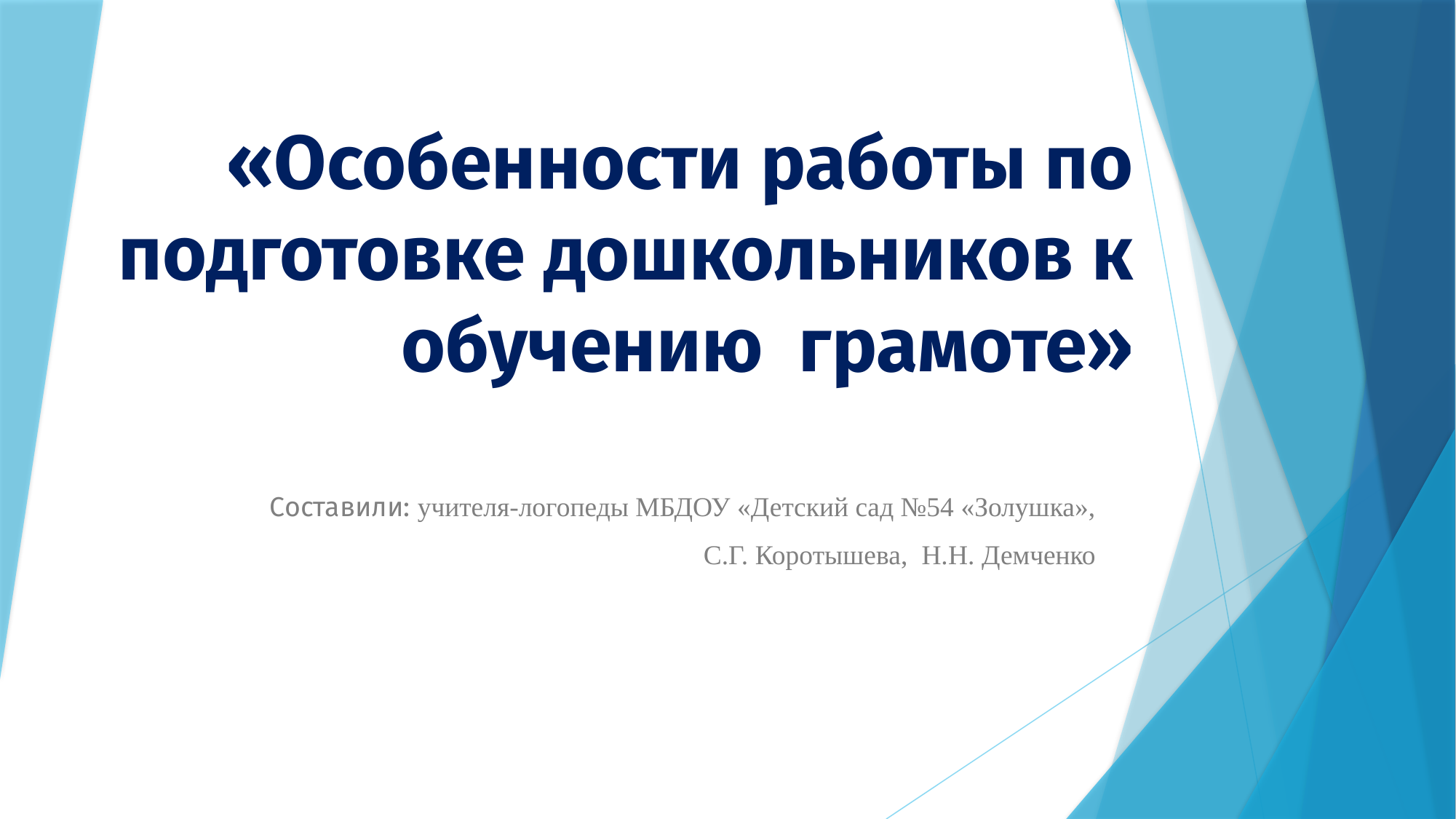

# «Особенности работы по подготовке дошкольников к обучению  грамоте»
Составили: учителя-логопеды МБДОУ «Детский сад №54 «Золушка»,
 С.Г. Коротышева,  Н.Н. Демченко